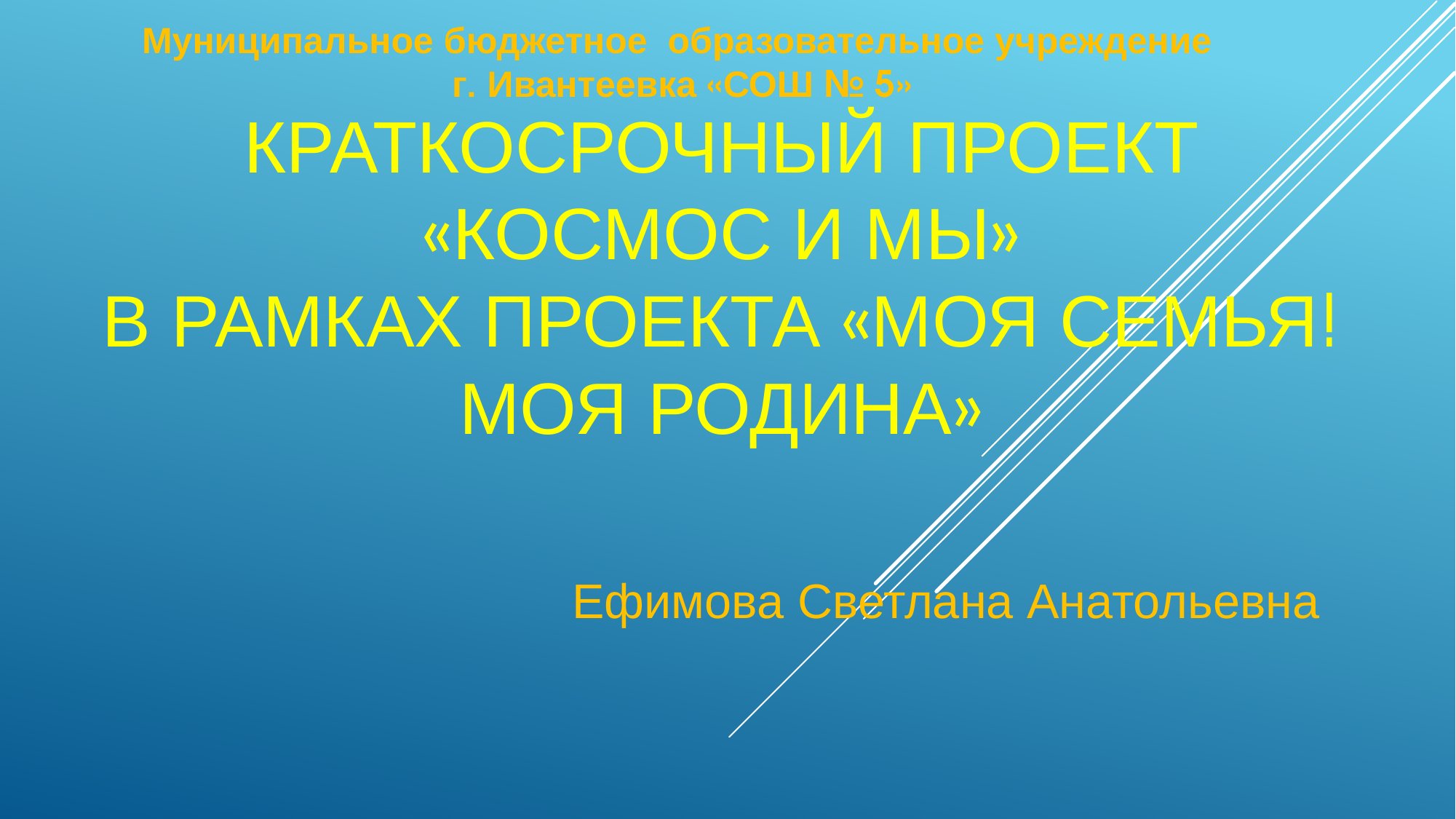

Муниципальное бюджетное  образовательное учреждение
г. Ивантеевка «СОШ № 5»

# Краткосрочный Проект «космос и мы» в рамках Проекта «моя семья! Моя родина»
Ефимова Светлана Анатольевна